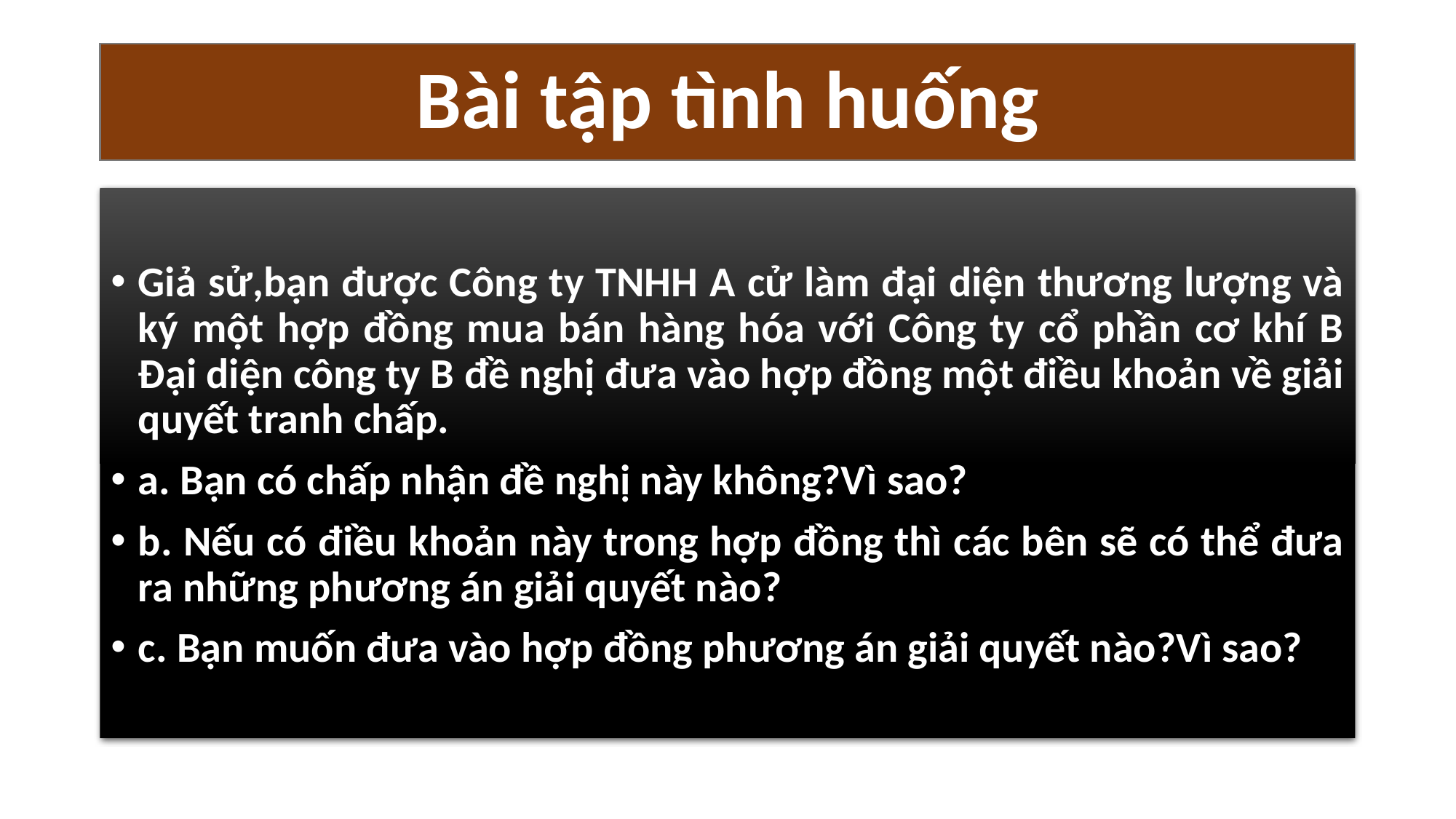

# Bài tập tình huống

Giả sử,bạn được Công ty TNHH A cử làm đại diện thương lượng và ký một hợp đồng mua bán hàng hóa với Công ty cổ phần cơ khí B Đại diện công ty B đề nghị đưa vào hợp đồng một điều khoản về giải quyết tranh chấp.
a. Bạn có chấp nhận đề nghị này không?Vì sao?
b. Nếu có điều khoản này trong hợp đồng thì các bên sẽ có thể đưa ra những phương án giải quyết nào?
c. Bạn muốn đưa vào hợp đồng phương án giải quyết nào?Vì sao?